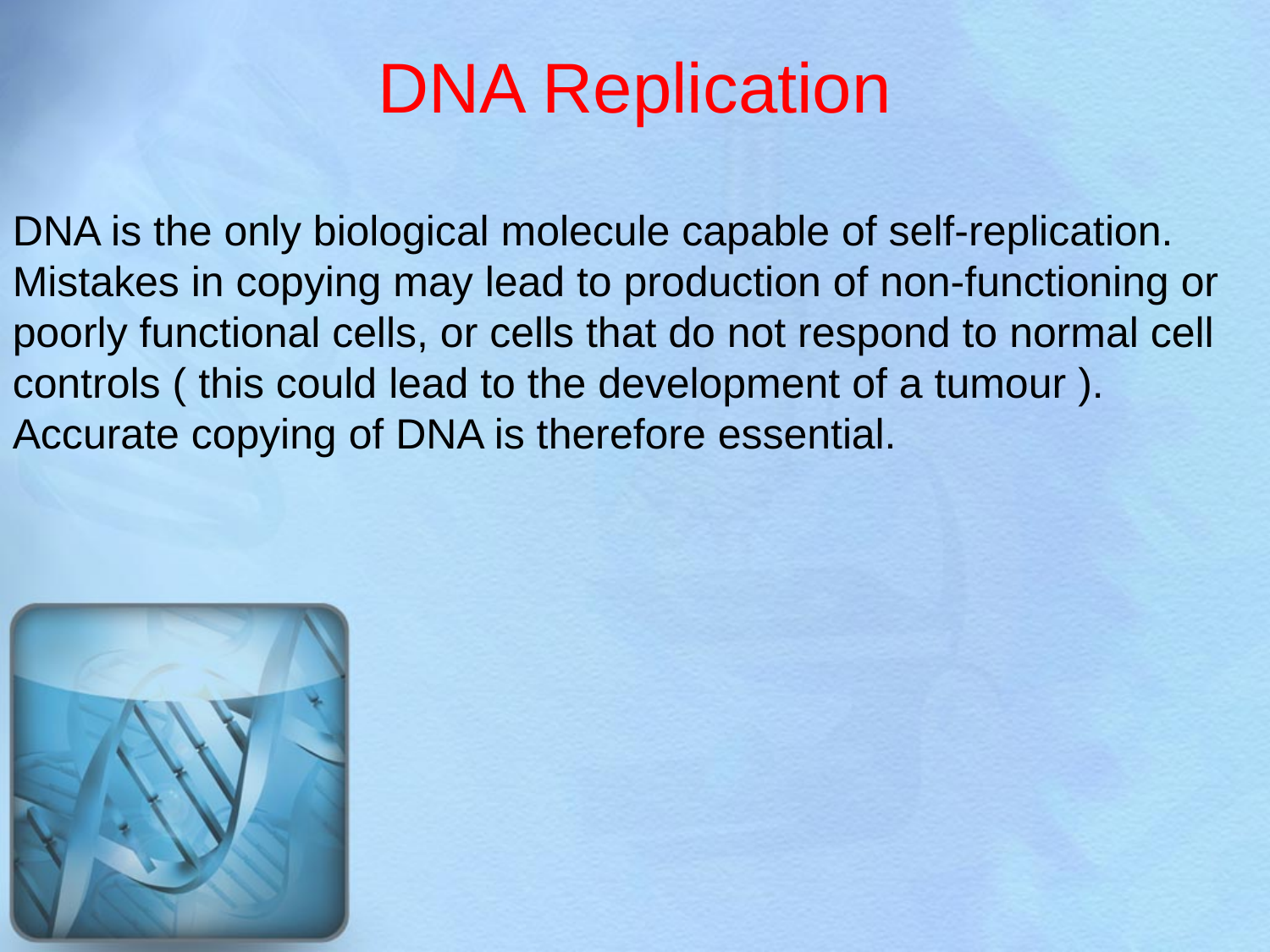

DNA Replication

DNA is the only biological molecule capable of self-replication. Mistakes in copying may lead to production of non-functioning or poorly functional cells, or cells that do not respond to normal cell controls ( this could lead to the development of a tumour ). Accurate copying of DNA is therefore essential.